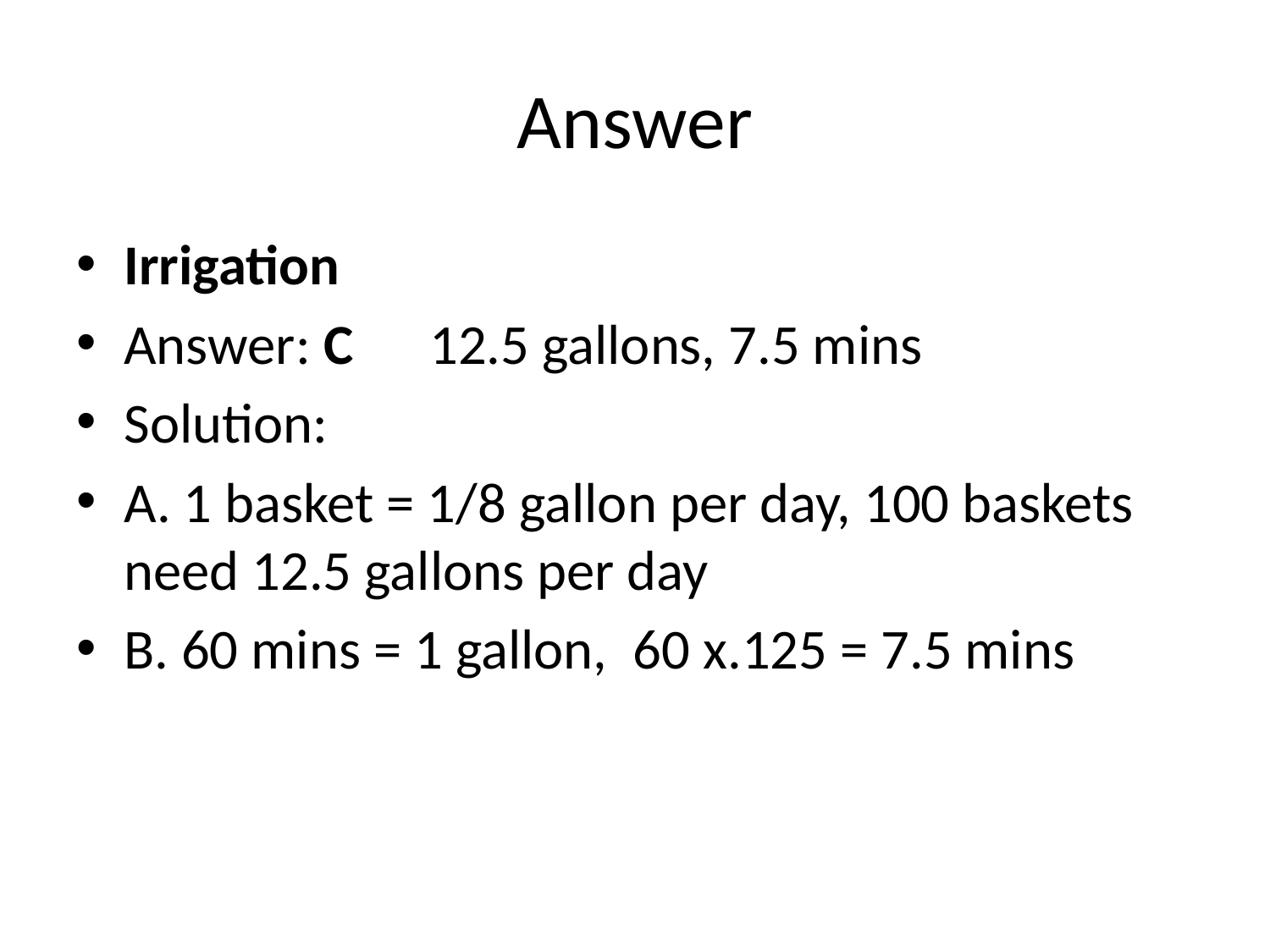

# Answer
Irrigation
Answer: C      12.5 gallons, 7.5 mins
Solution:
A. 1 basket = 1/8 gallon per day, 100 baskets need 12.5 gallons per day
B. 60 mins = 1 gallon,  60 x.125 = 7.5 mins